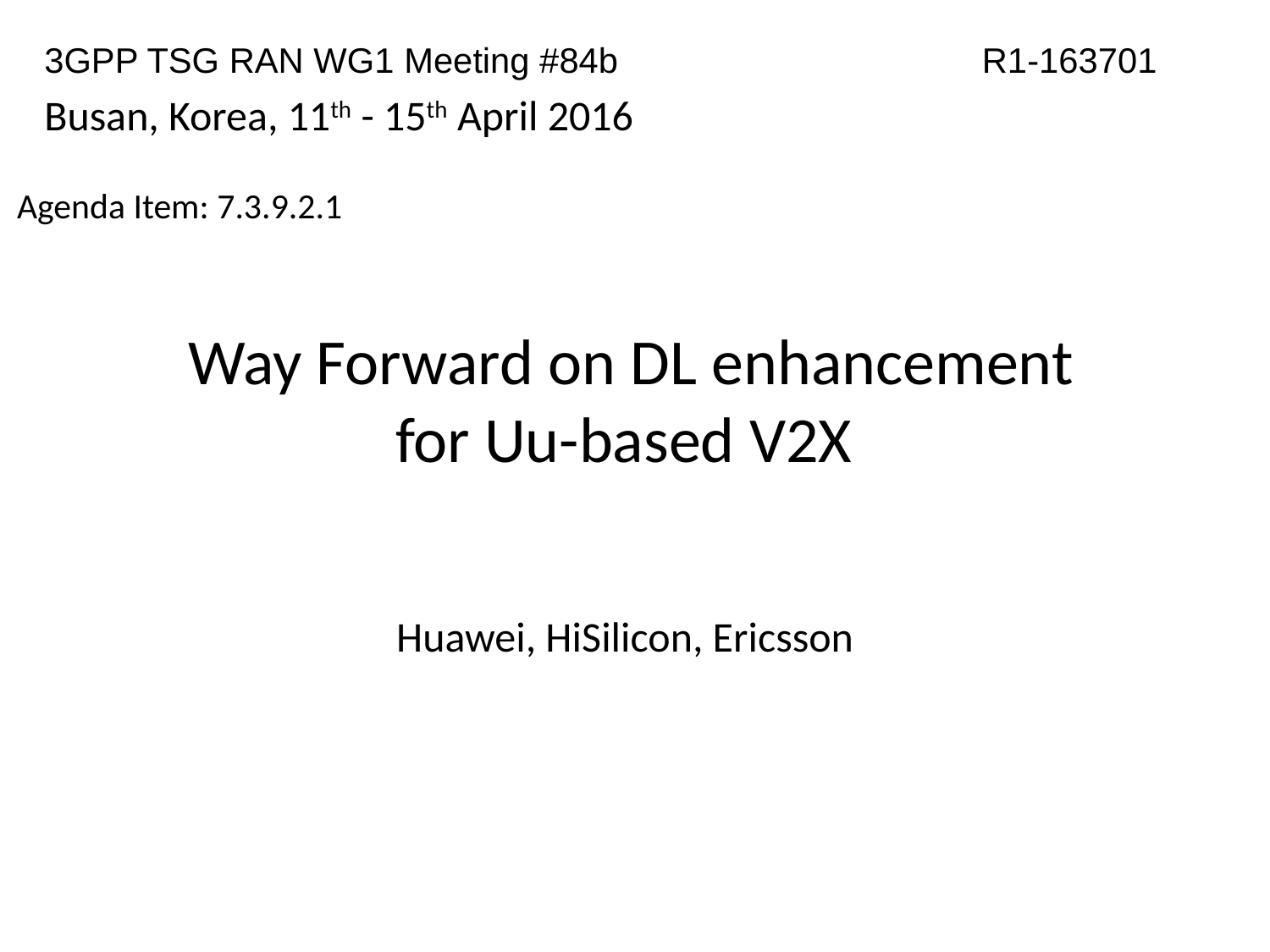

3GPP TSG RAN WG1 Meeting #84b            		     R1-163701
Busan, Korea, 11th - 15th April 2016

Agenda Item: 7.3.9.2.1
# Way Forward on DL enhancement for Uu-based V2X

Huawei, HiSilicon, Ericsson